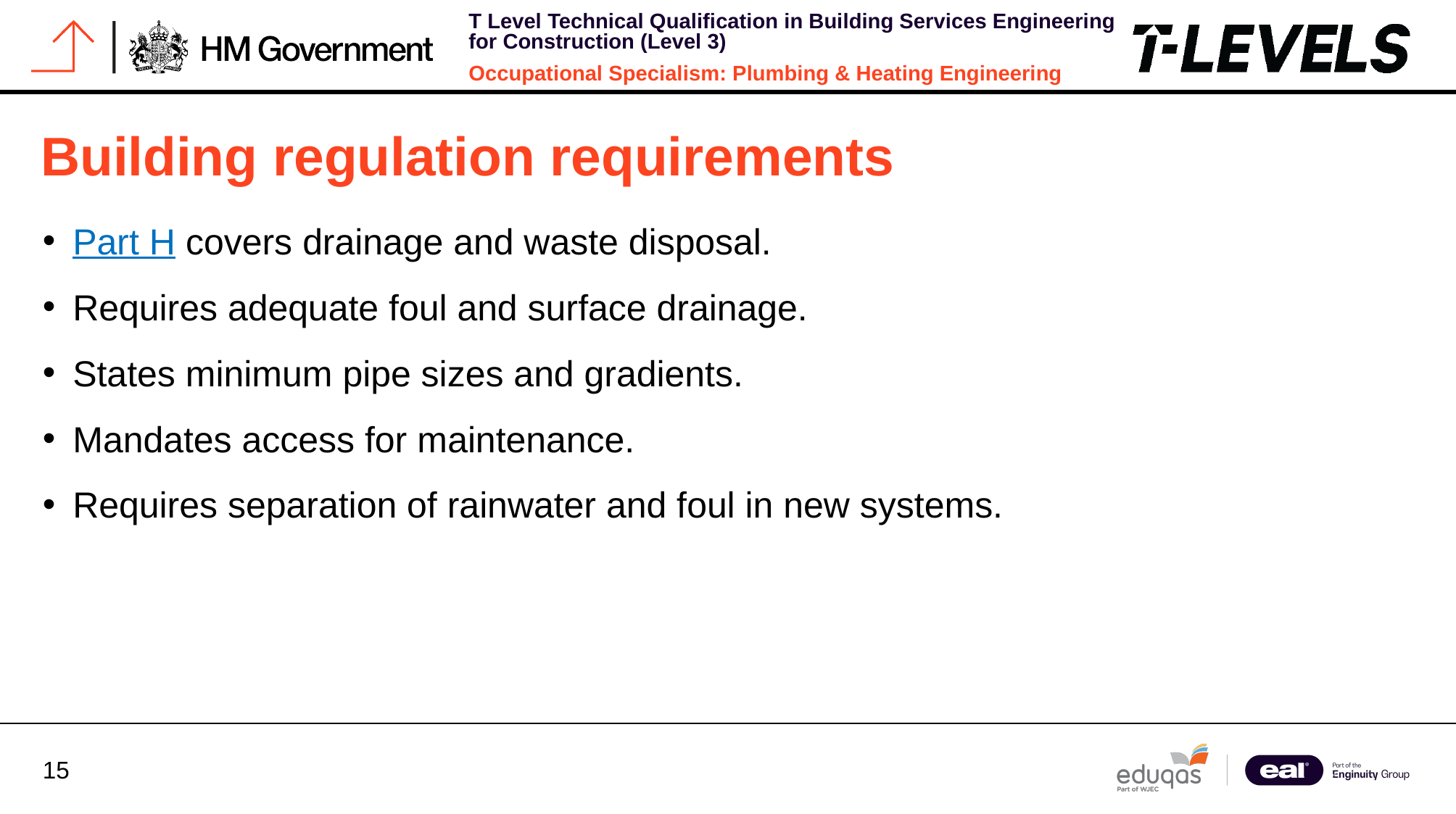

# Building regulation requirements
Part H covers drainage and waste disposal.
Requires adequate foul and surface drainage.
States minimum pipe sizes and gradients.
Mandates access for maintenance.
Requires separation of rainwater and foul in new systems.